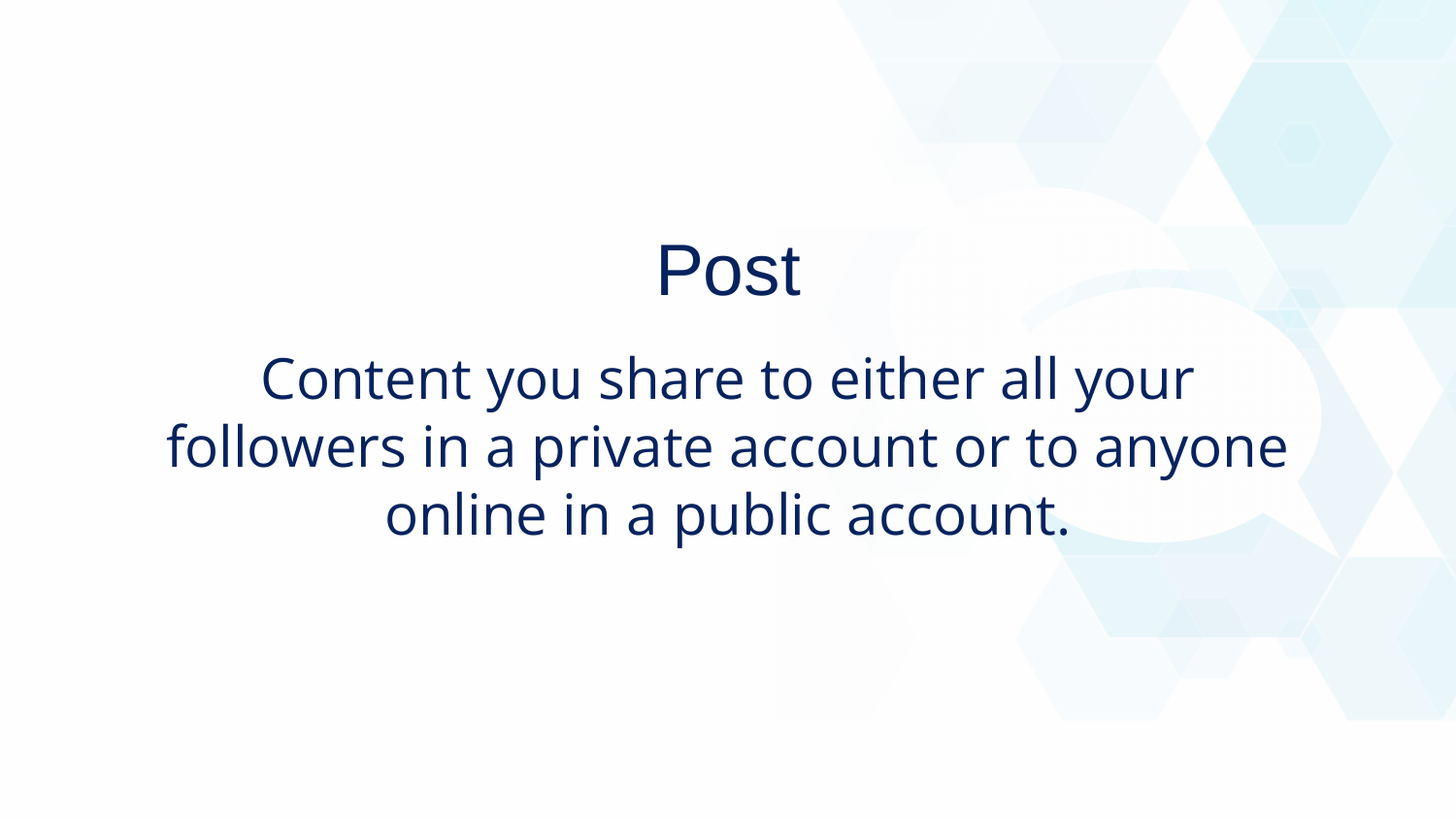

Post
Content you share to either all your followers in a private account or to anyone online in a public account.